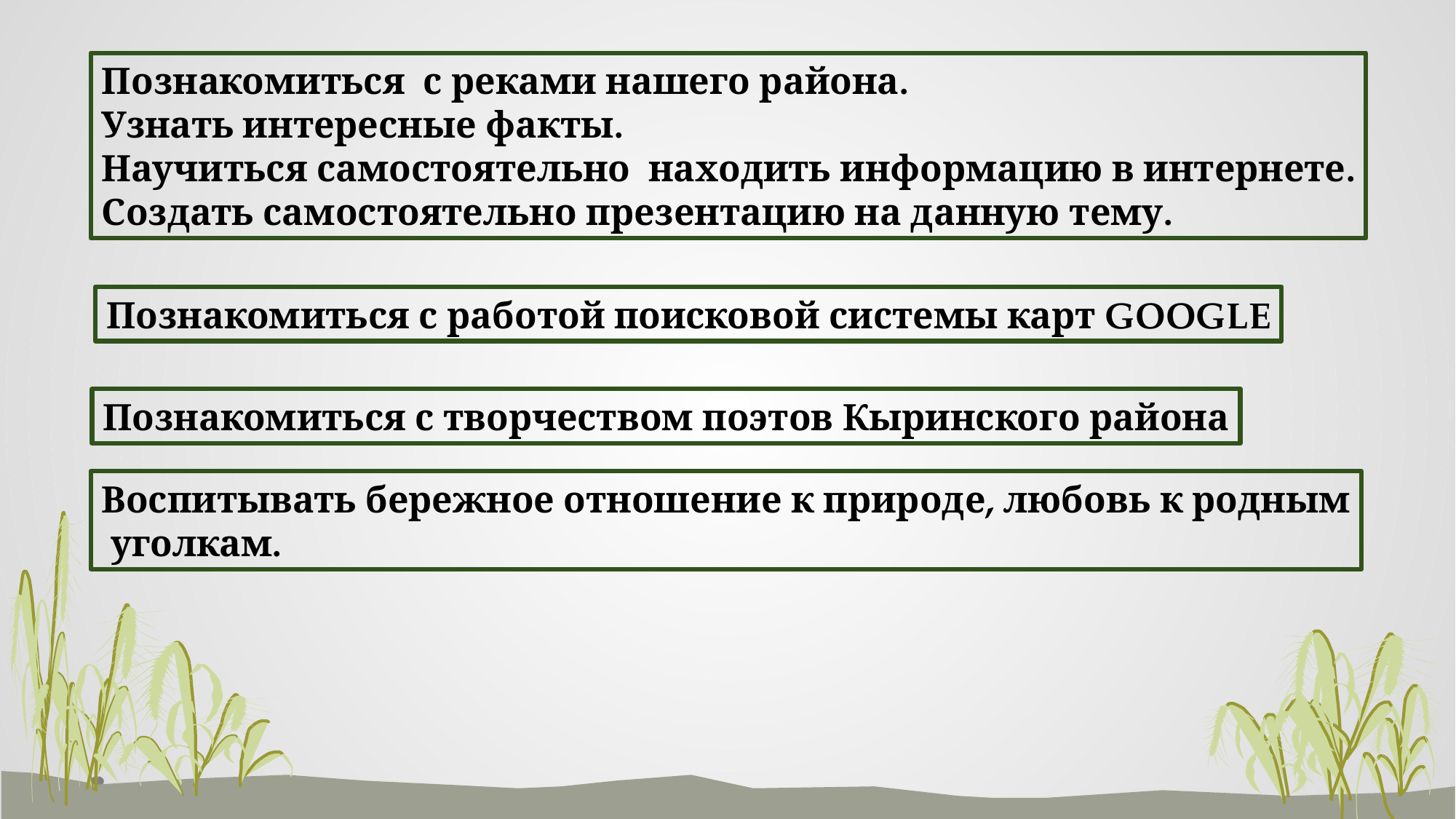

Познакомиться  с реками нашего района.
Узнать интересные факты.
Научиться самостоятельно  находить информацию в интернете.
Создать самостоятельно презентацию на данную тему.
Познакомиться с работой поисковой системы карт GOOGLE
Познакомиться с творчеством поэтов Кыринского района
Воспитывать бережное отношение к природе, любовь к родным
 уголкам.